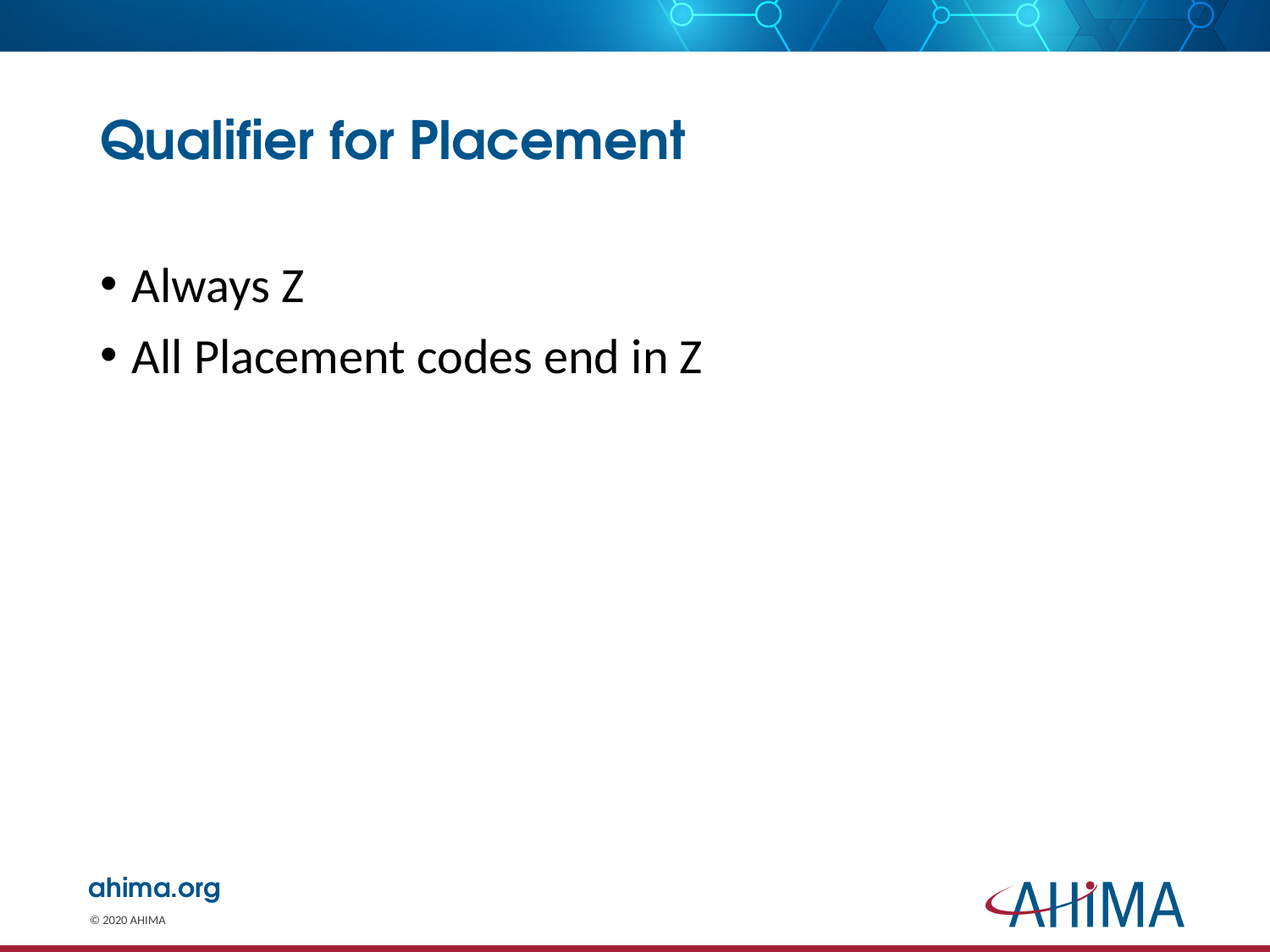

# Qualifier for Placement
Always Z
All Placement codes end in Z